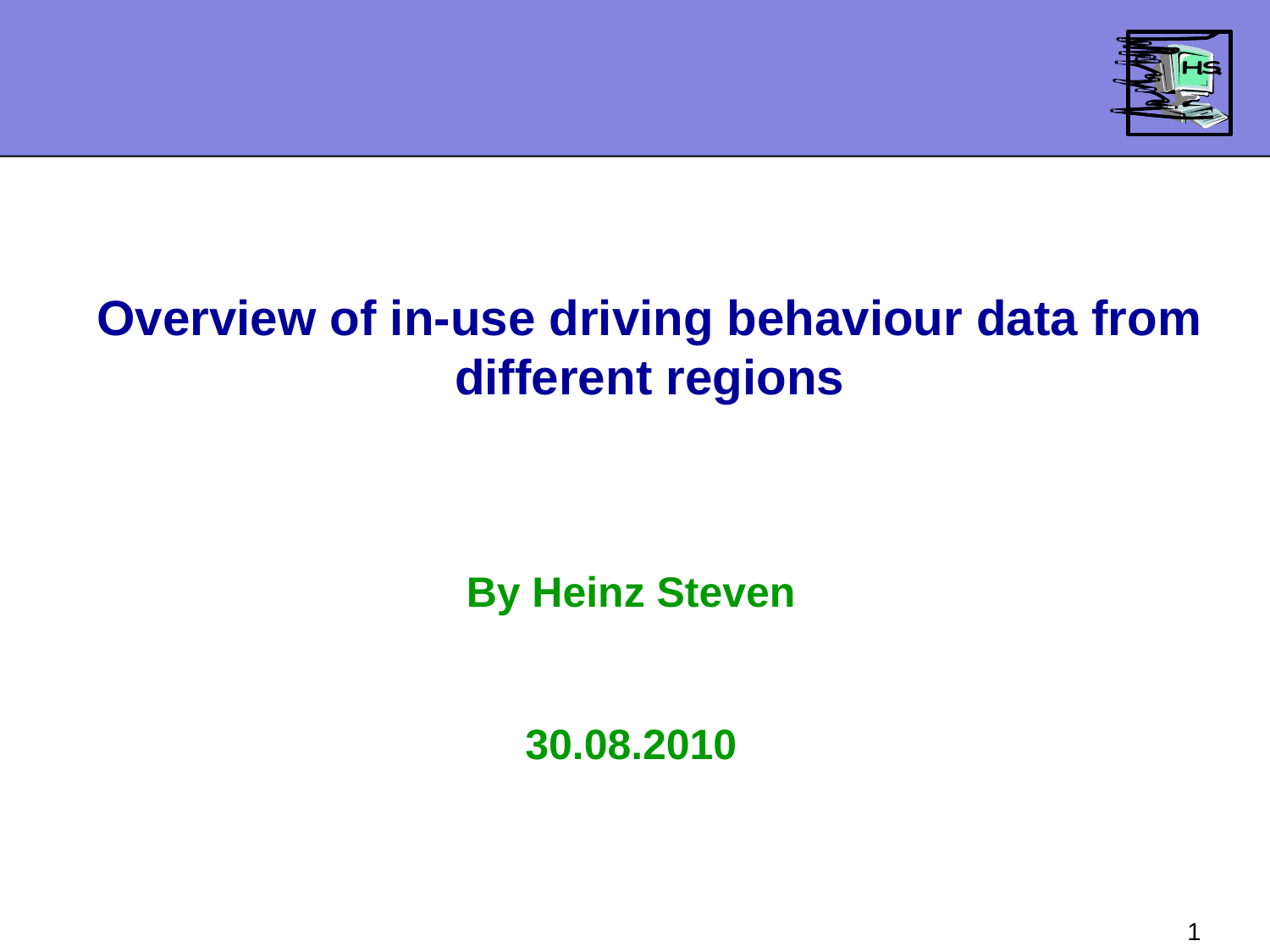

#
Overview of in-use driving behaviour data from different regions

By Heinz Steven

30.08.2010

1